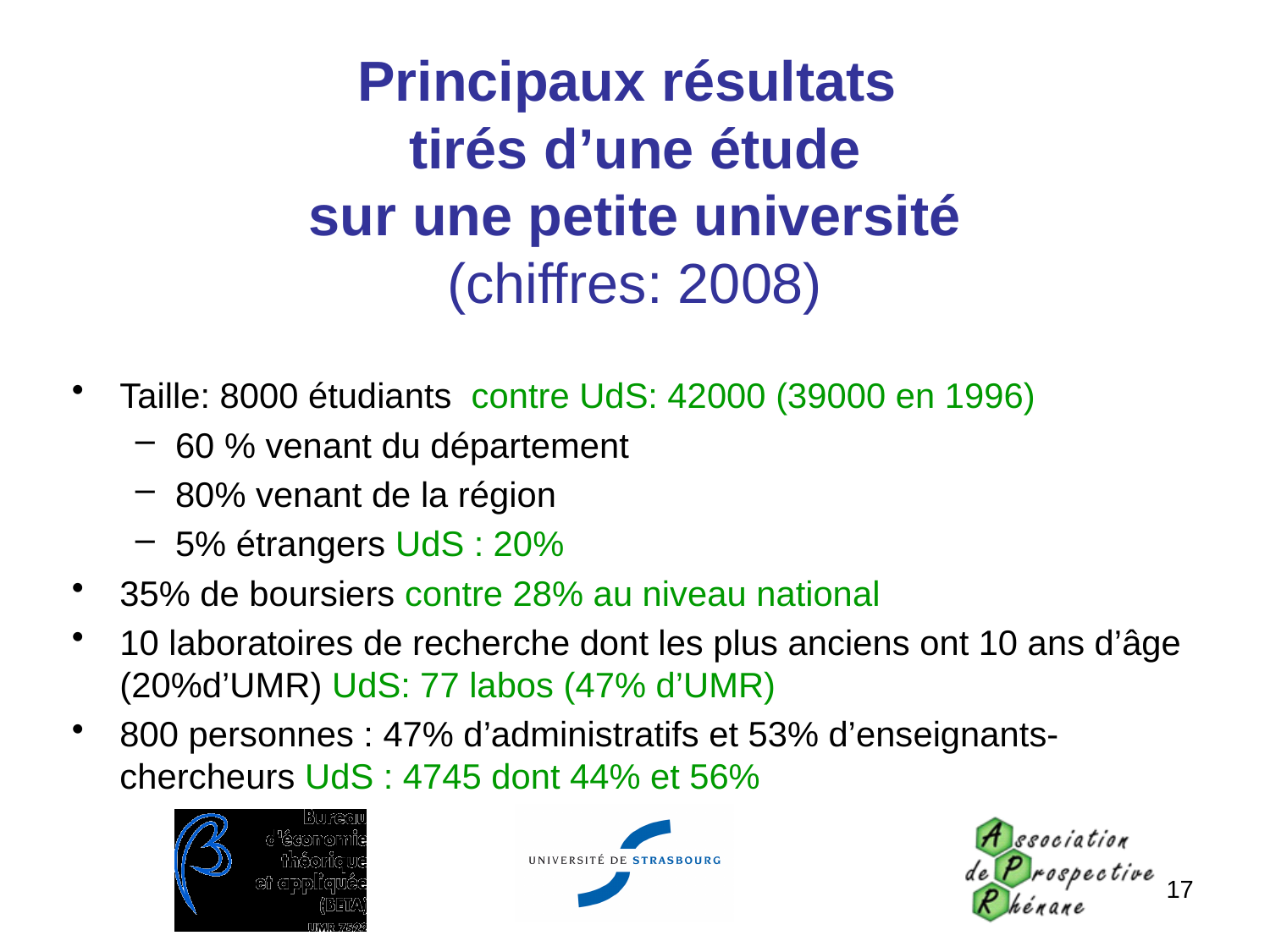

# Principaux résultats tirés d’une étude sur une petite université (chiffres: 2008)
Taille: 8000 étudiants  contre UdS: 42000 (39000 en 1996)
60 % venant du département
80% venant de la région
5% étrangers UdS : 20%
35% de boursiers contre 28% au niveau national
10 laboratoires de recherche dont les plus anciens ont 10 ans d’âge (20%d’UMR) UdS: 77 labos (47% d’UMR)
800 personnes : 47% d’administratifs et 53% d’enseignants-chercheurs UdS : 4745 dont 44% et 56%

17